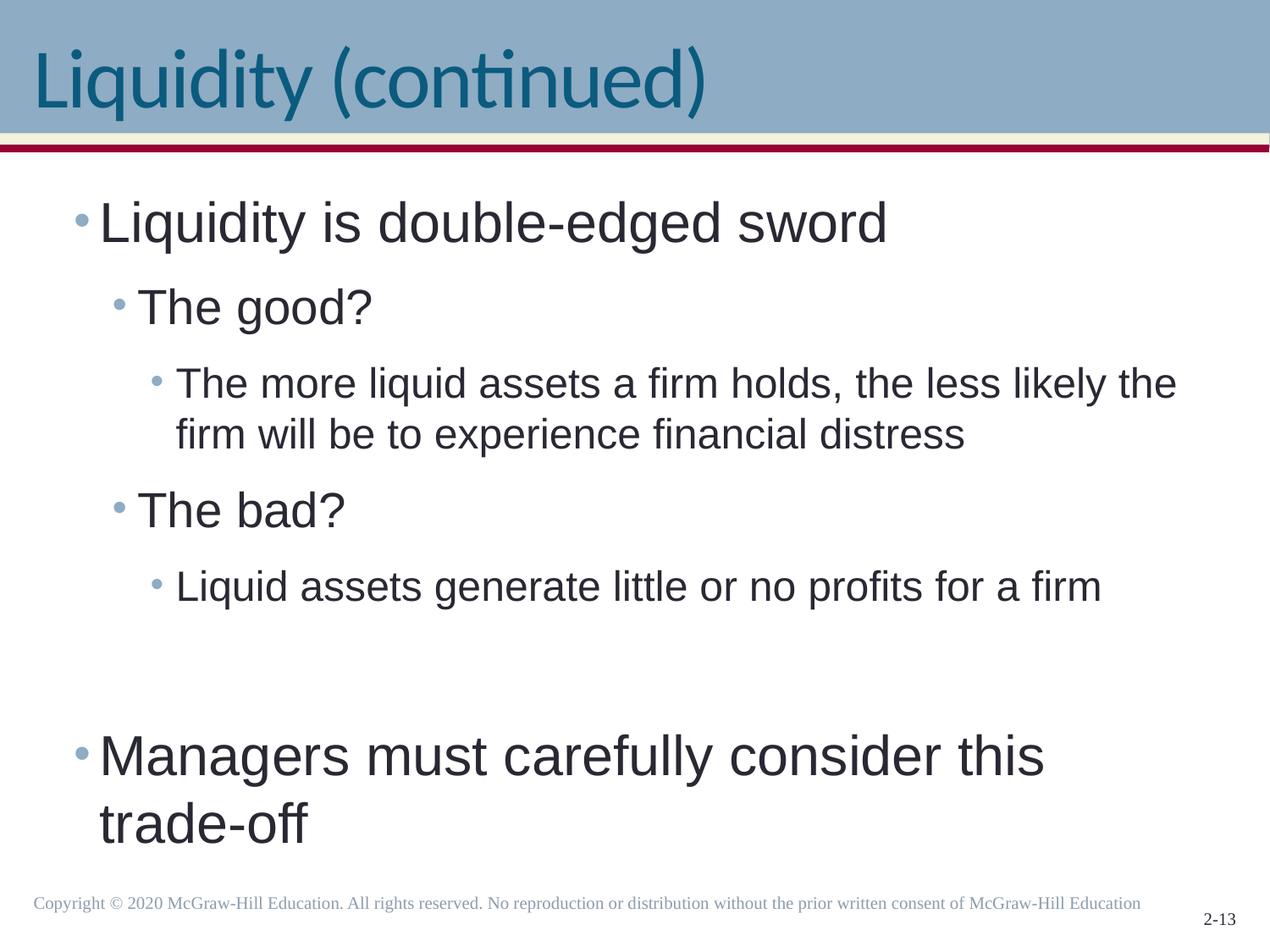

# Liquidity (continued)
Liquidity is double-edged sword
The good?
The more liquid assets a firm holds, the less likely the firm will be to experience financial distress
The bad?
Liquid assets generate little or no profits for a firm

Managers must carefully consider this trade-off
Copyright © 2020 McGraw-Hill Education. All rights reserved. No reproduction or distribution without the prior written consent of McGraw-Hill Education